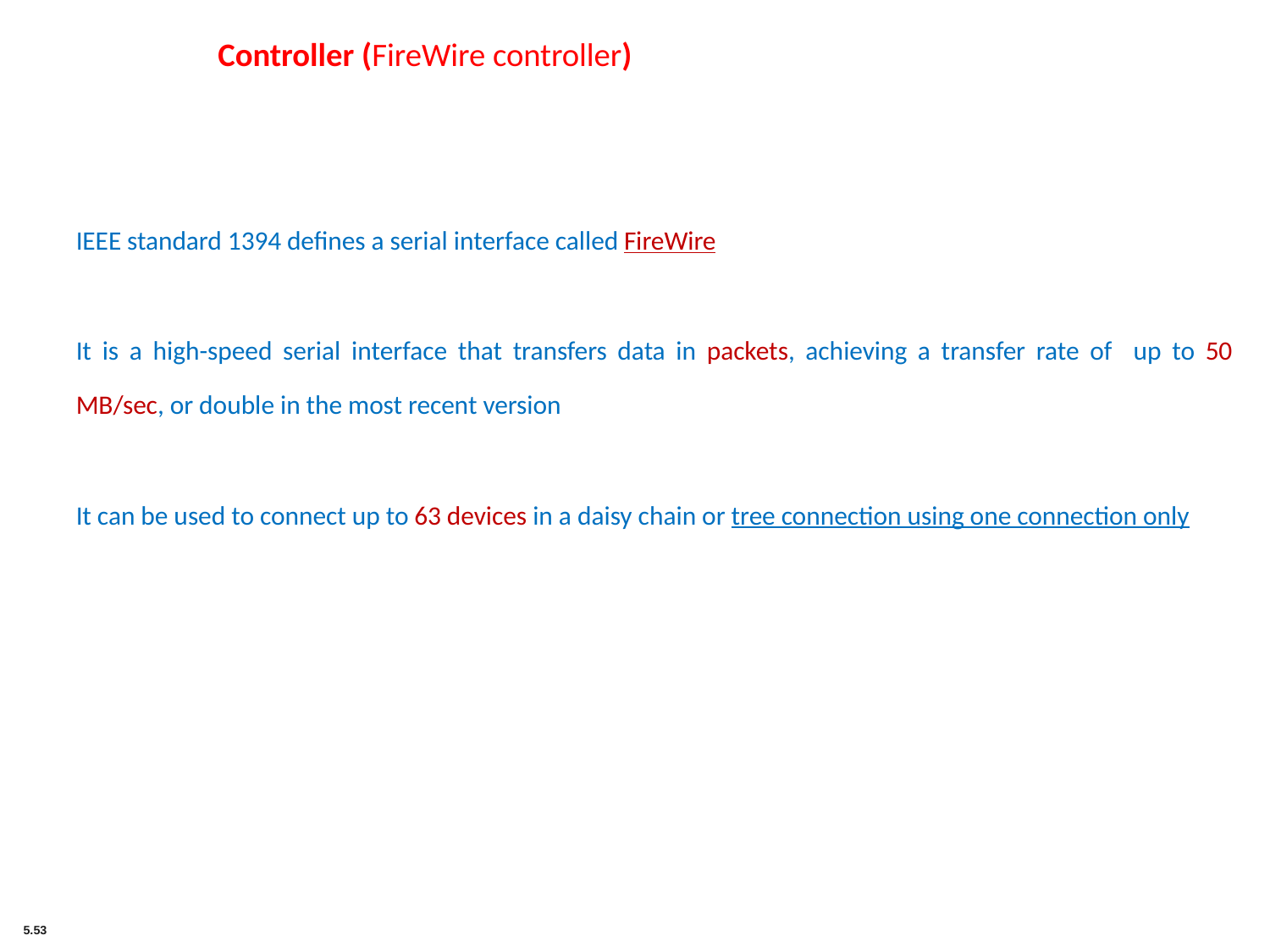

Controller (FireWire controller)
IEEE standard 1394 defines a serial interface called FireWire

It is a high-speed serial interface that transfers data in packets, achieving a transfer rate of  up to 50 MB/sec, or double in the most recent version

It can be used to connect up to 63 devices in a daisy chain or tree connection using one connection only

5.53